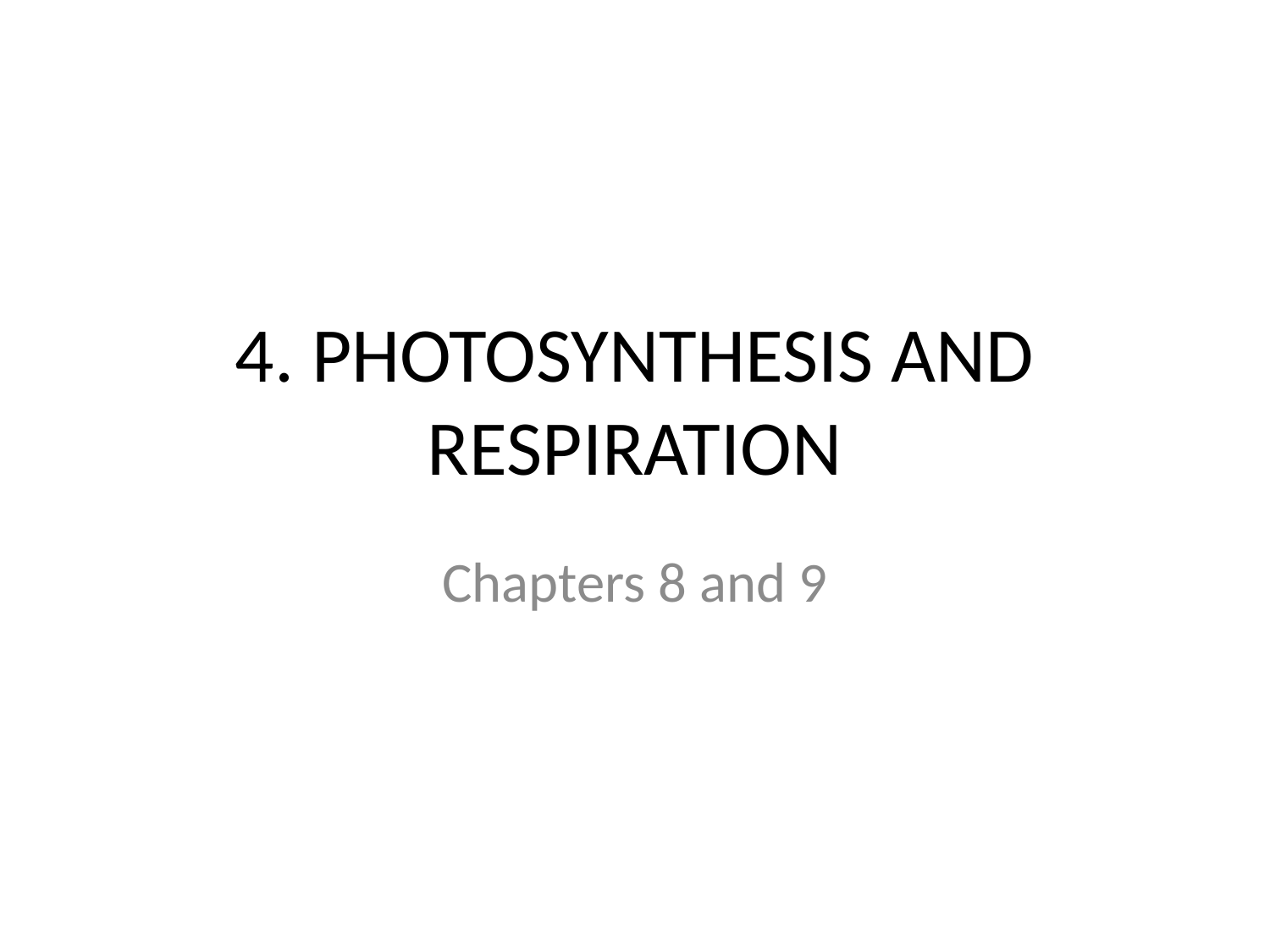

# 4. PHOTOSYNTHESIS AND RESPIRATION
Chapters 8 and 9